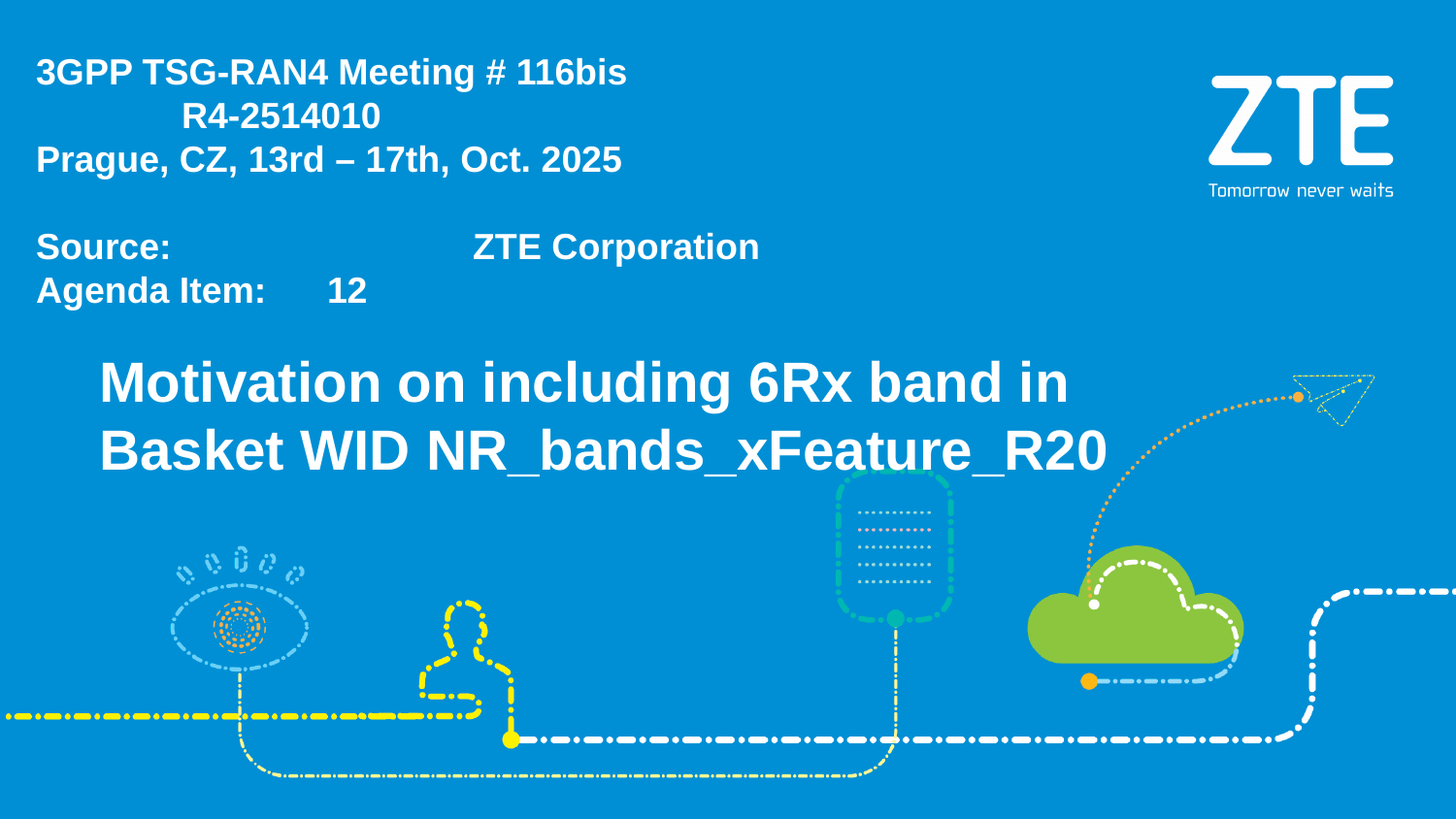

3GPP TSG-RAN4 Meeting # 116bis				R4-2514010
Prague, CZ, 13rd – 17th, Oct. 2025

Source: 		ZTE Corporation
Agenda Item:	12
# Motivation on including 6Rx band in Basket WID NR_bands_xFeature_R20